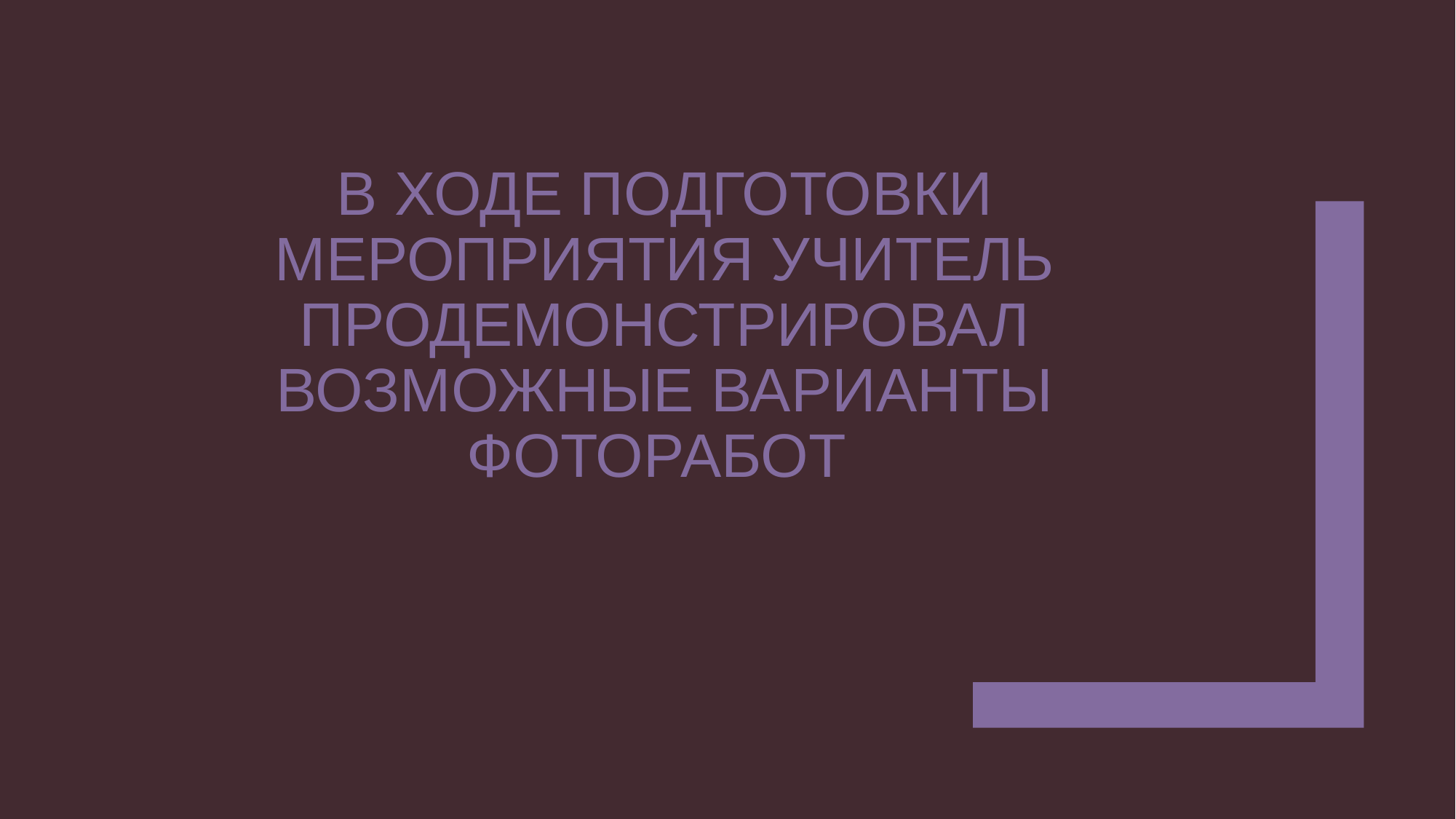

# В ходе подготовки мероприятия учитель продемонстрировал возможные варианты фоторабот